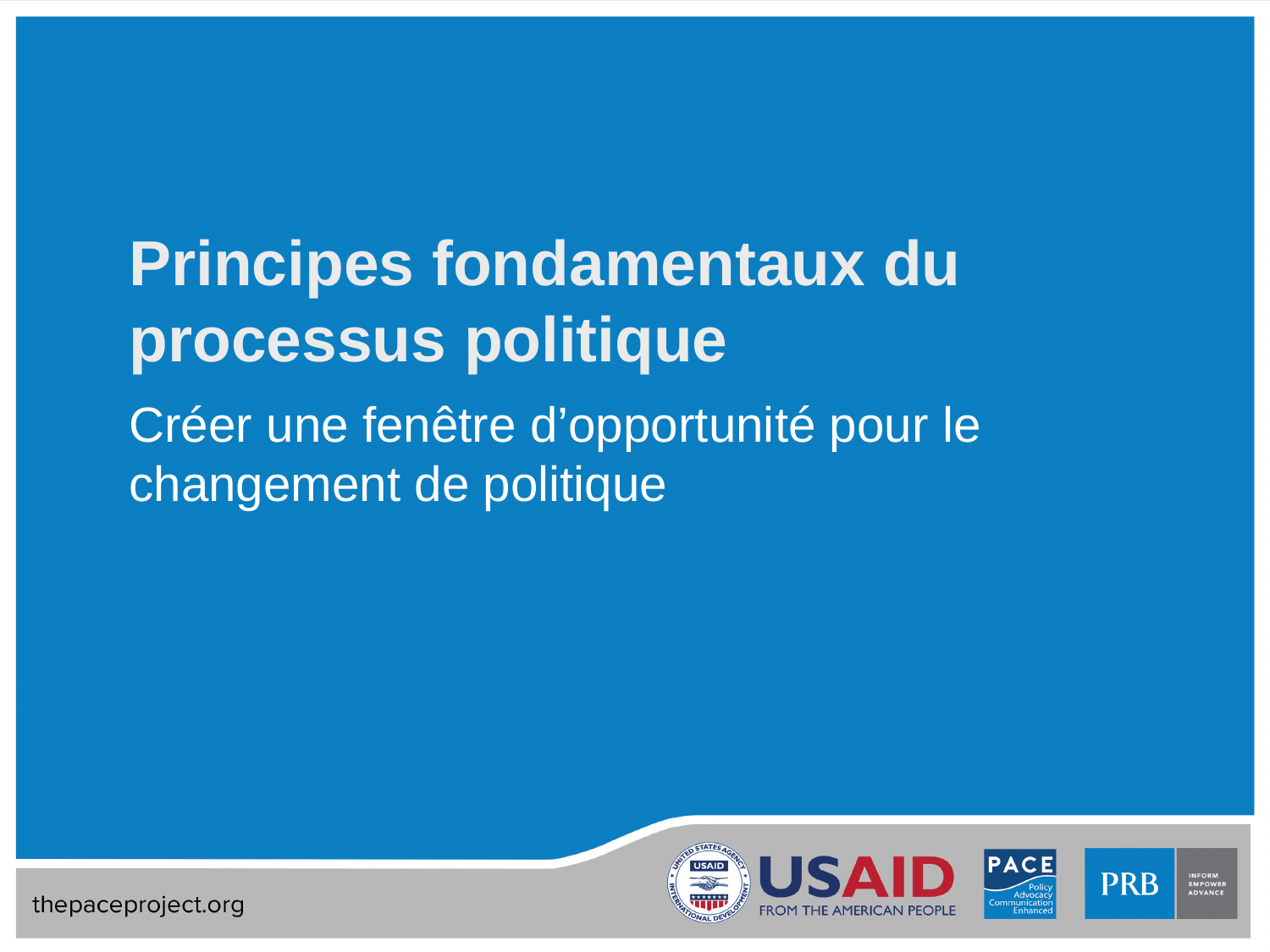

# Principes fondamentaux du processus politique
Créer une fenêtre d’opportunité pour le changement de politique